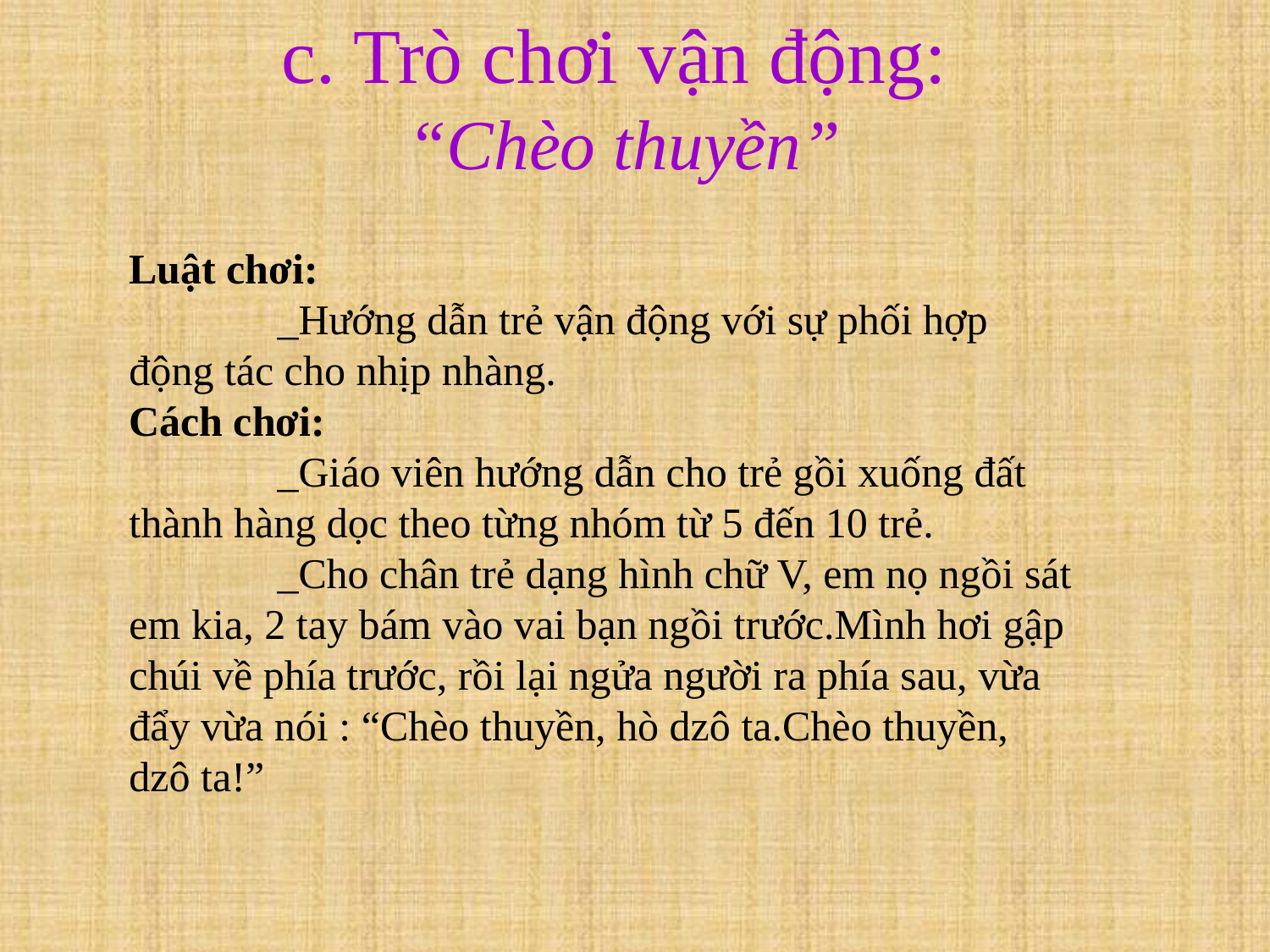

c. Trò chơi vận động:
“Chèo thuyền”
Luật chơi:
              _Hướng dẫn trẻ vận động với sự phối hợp động tác cho nhịp nhàng.
Cách chơi:
              _Giáo viên hướng dẫn cho trẻ gồi xuống đất thành hàng dọc theo từng nhóm từ 5 đến 10 trẻ.
              _Cho chân trẻ dạng hình chữ V, em nọ ngồi sát em kia, 2 tay bám vào vai bạn ngồi trước.Mình hơi gập chúi về phía trước, rồi lại ngửa người ra phía sau, vừa đẩy vừa nói : “Chèo thuyền, hò dzô ta.Chèo thuyền, dzô ta!”